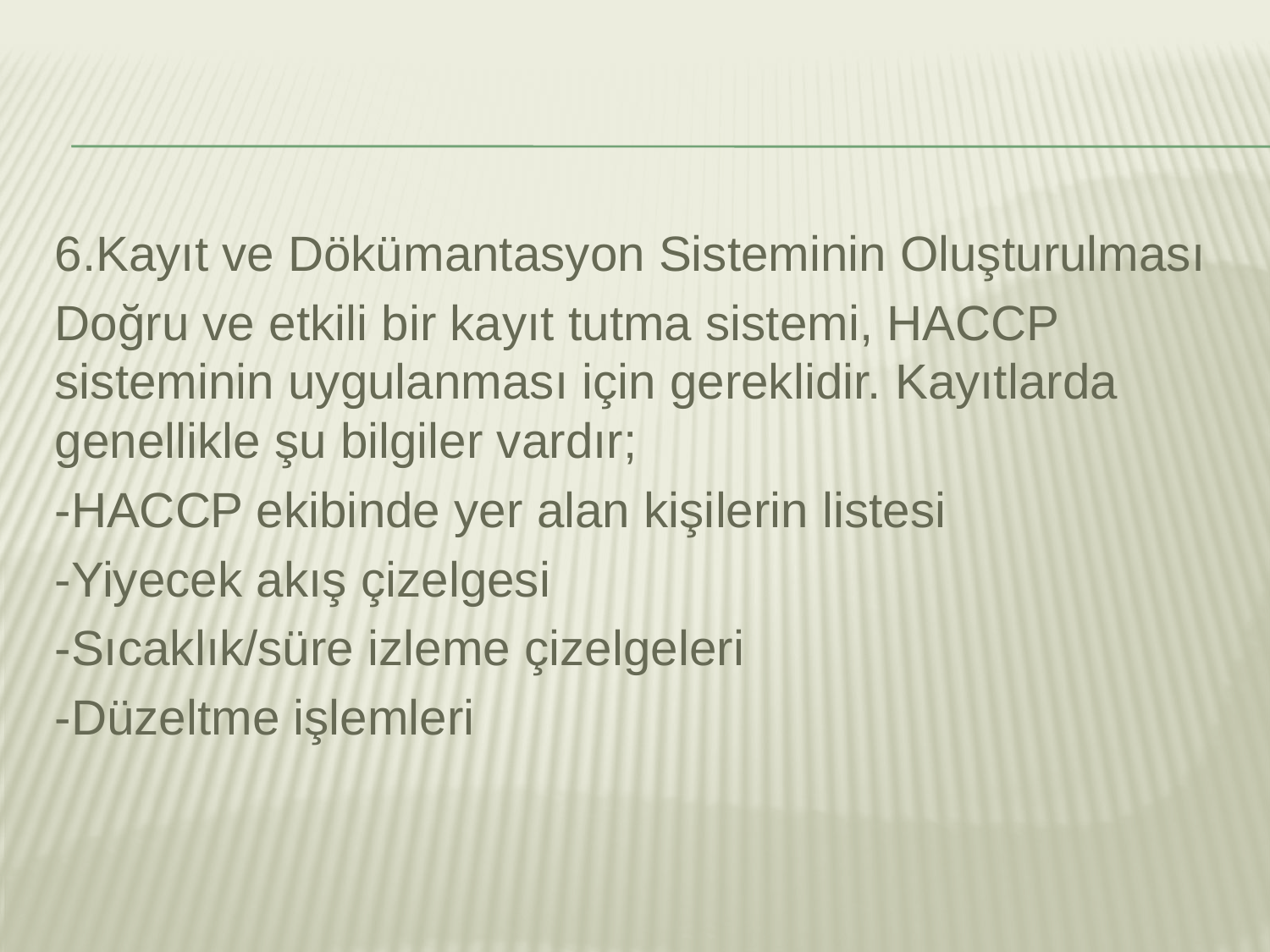

6.Kayıt ve Dökümantasyon Sisteminin Oluşturulması
Doğru ve etkili bir kayıt tutma sistemi, HACCP sisteminin uygulanması için gereklidir. Kayıtlarda genellikle şu bilgiler vardır;
-HACCP ekibinde yer alan kişilerin listesi
-Yiyecek akış çizelgesi
-Sıcaklık/süre izleme çizelgeleri
-Düzeltme işlemleri